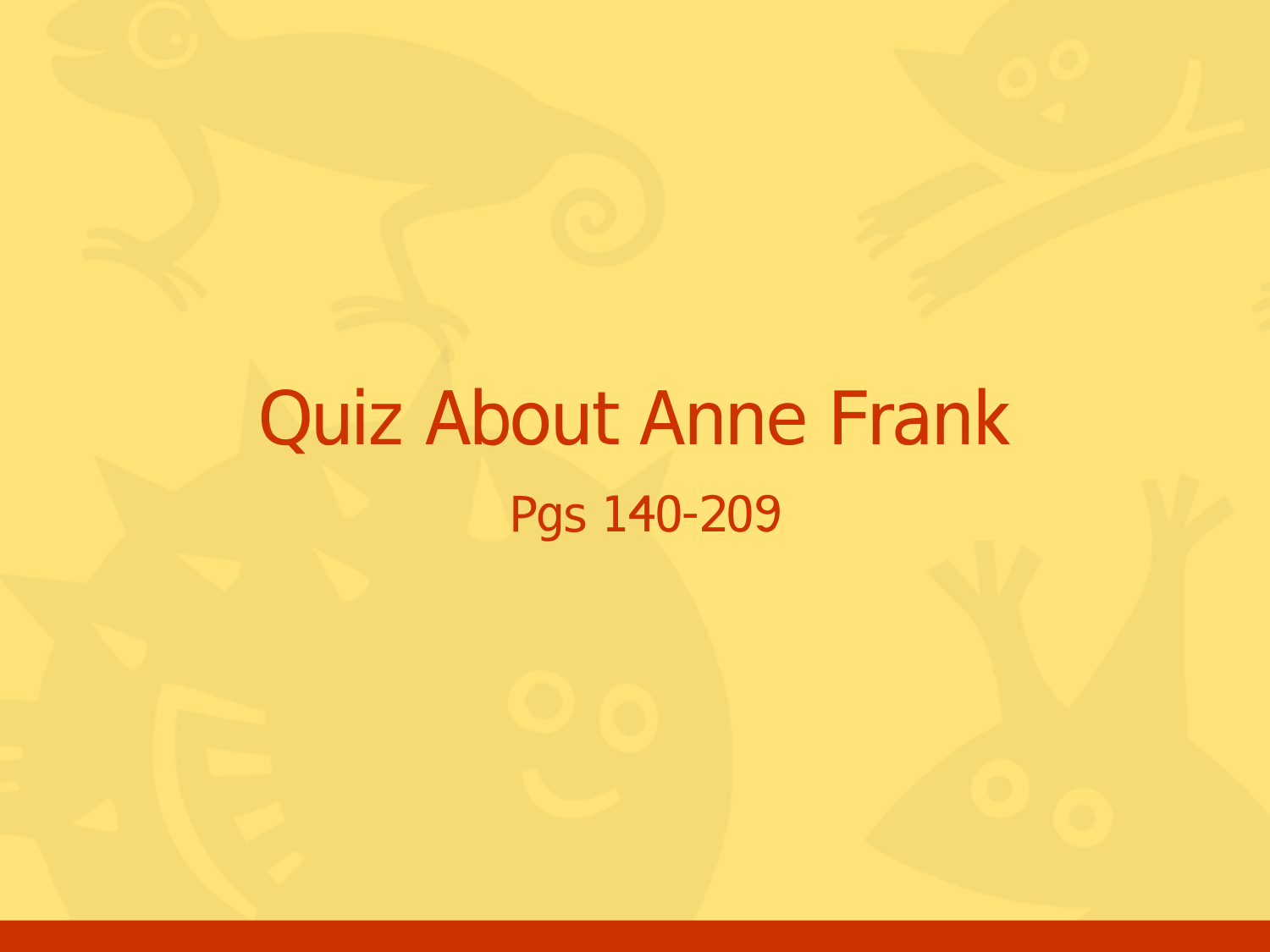

# Quiz About Anne Frank
Pgs 140-209